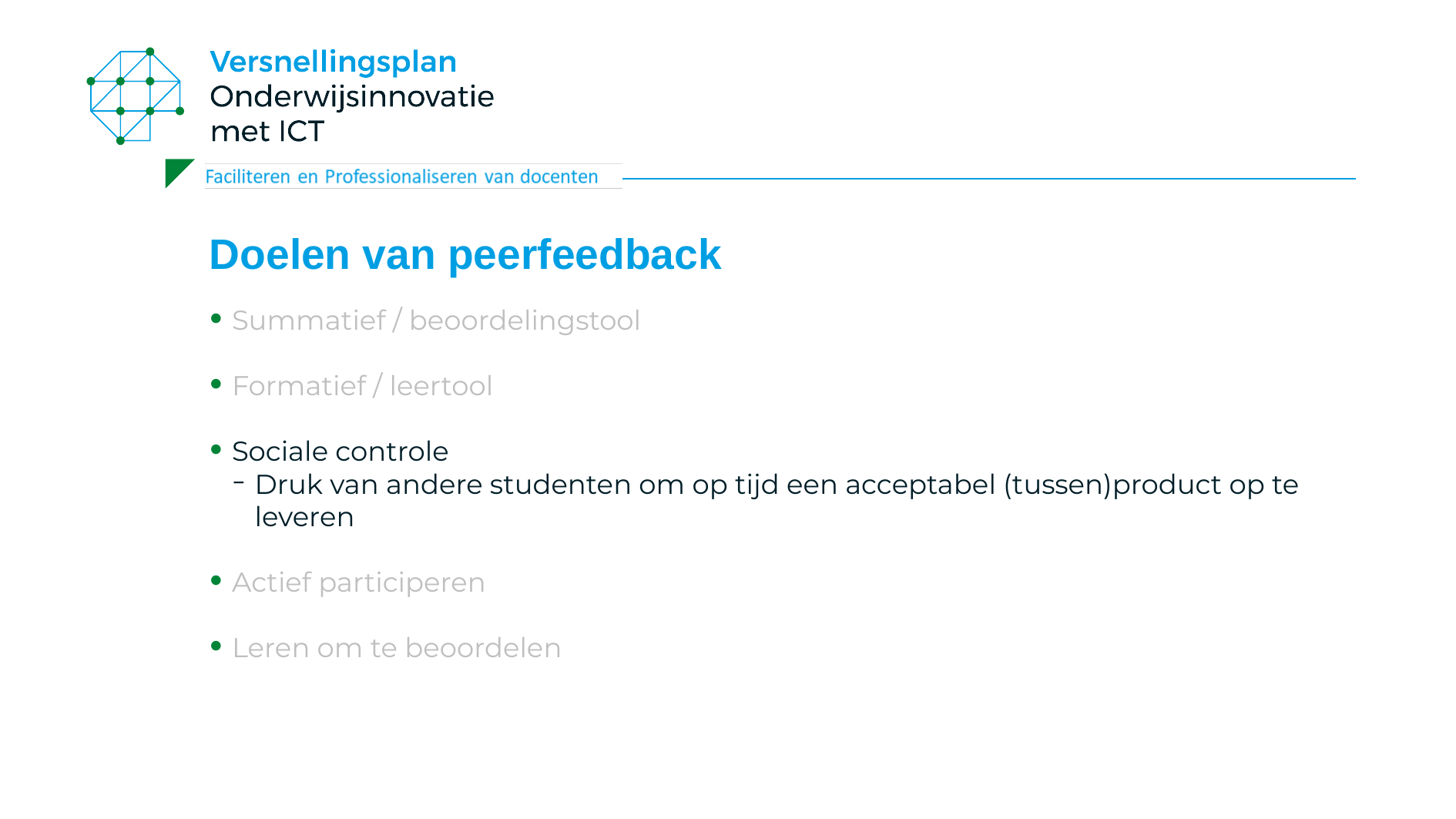

# Doelen van peerfeedback
Summatief / beoordelingstool

Formatief / leertool

Sociale controle
Druk van andere studenten om op tijd een acceptabel (tussen)product op te leveren

Actief participeren

Leren om te beoordelen